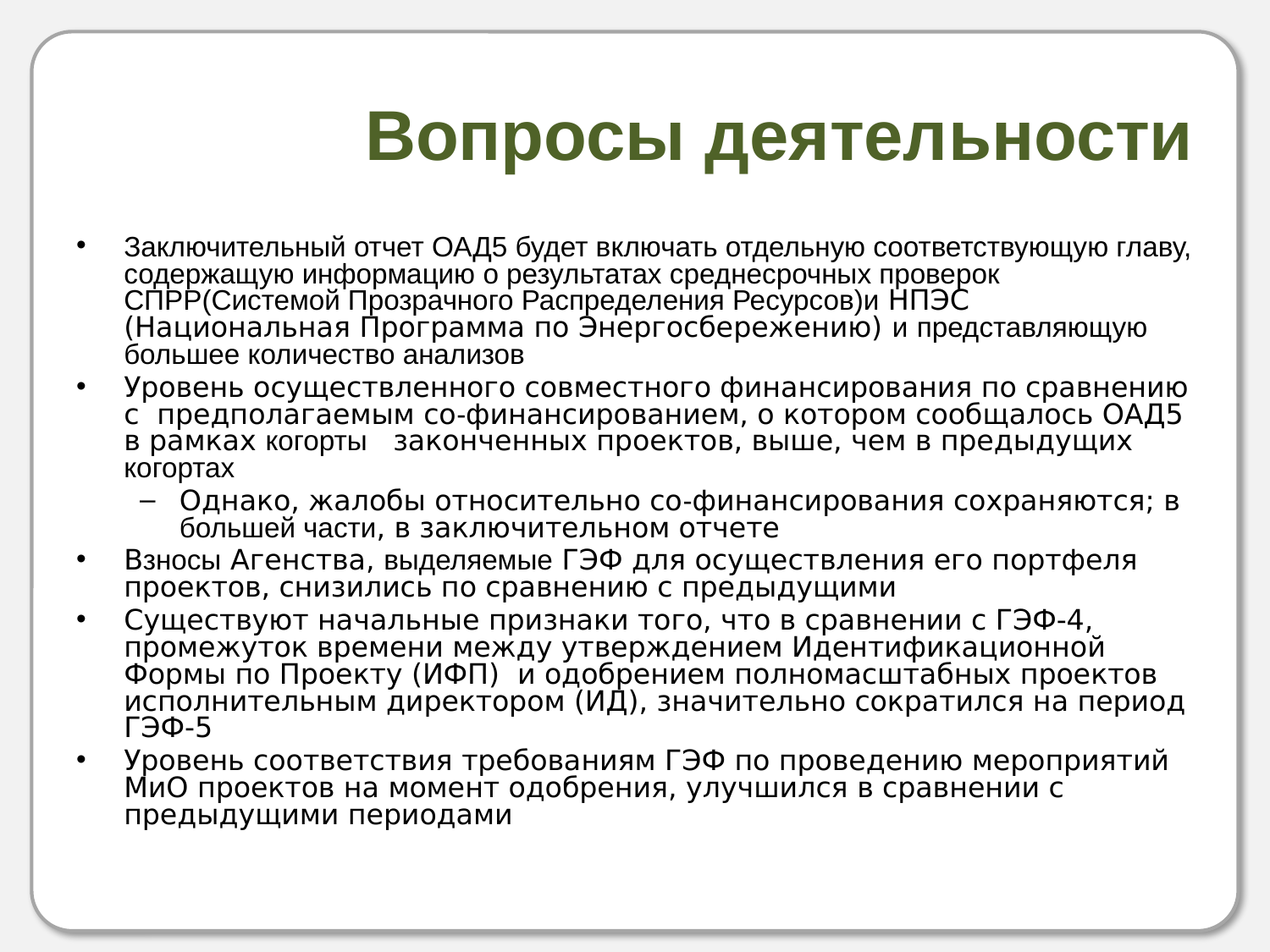

# Вопросы деятельности
Заключительный отчет ОАД5 будет включать отдельную соответствующую главу, содержащую информацию о результатах среднесрочных проверок СПРР(Системой Прозрачного Распределения Ресурсов)и НПЭС (Национальная Программа по Энергосбережению) и представляющую большее количество анализов
Уровень осуществленного совместного финансирования по сравнению с  предполагаемым со-финансированием, о котором сообщалось ОАД5 в рамках когорты   законченных проектов, выше, чем в предыдущих когортах
Однако, жалобы относительно со-финансирования сохраняются; в большей части, в заключительном отчете
Взносы Агенства, выделяемые ГЭФ для осуществления его портфеля проектов, снизились по сравнению с предыдущими
Существуют начальные признаки того, что в сравнении с ГЭФ-4, промежуток времени между утверждением Идентификационной Формы по Проекту (ИФП)  и одобрением полномасштабных проектов исполнительным директором (ИД), значительно сократился на период ГЭФ-5
Уровень соответствия требованиям ГЭФ по проведению мероприятий МиО проектов на момент одобрения, улучшился в сравнении с предыдущими периодами